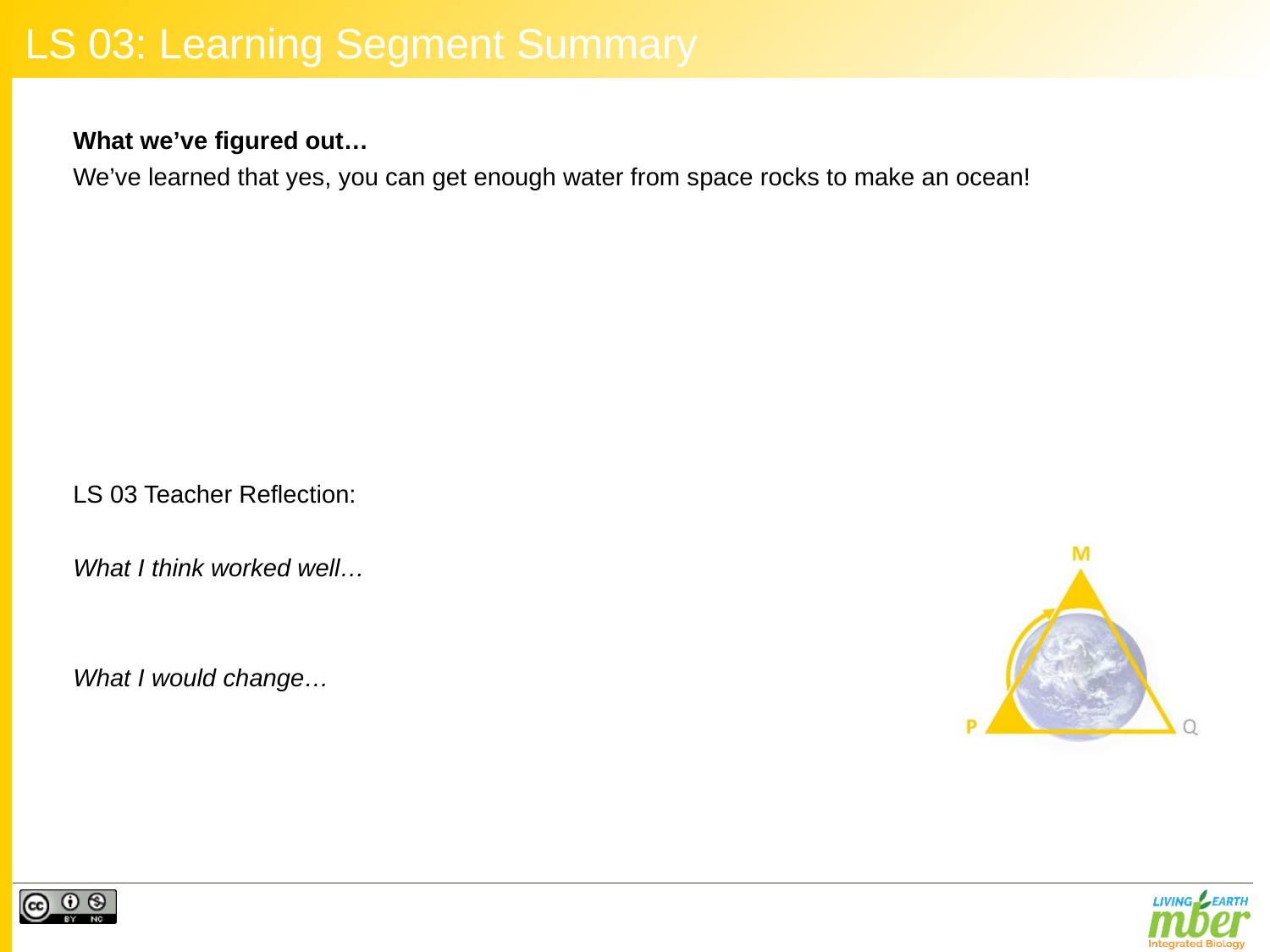

# LS 03: Learning Segment Summary
What we’ve figured out…
We’ve learned that yes, you can get enough water from space rocks to make an ocean!

LS 03 Teacher Reflection:

What I think worked well…

What I would change…